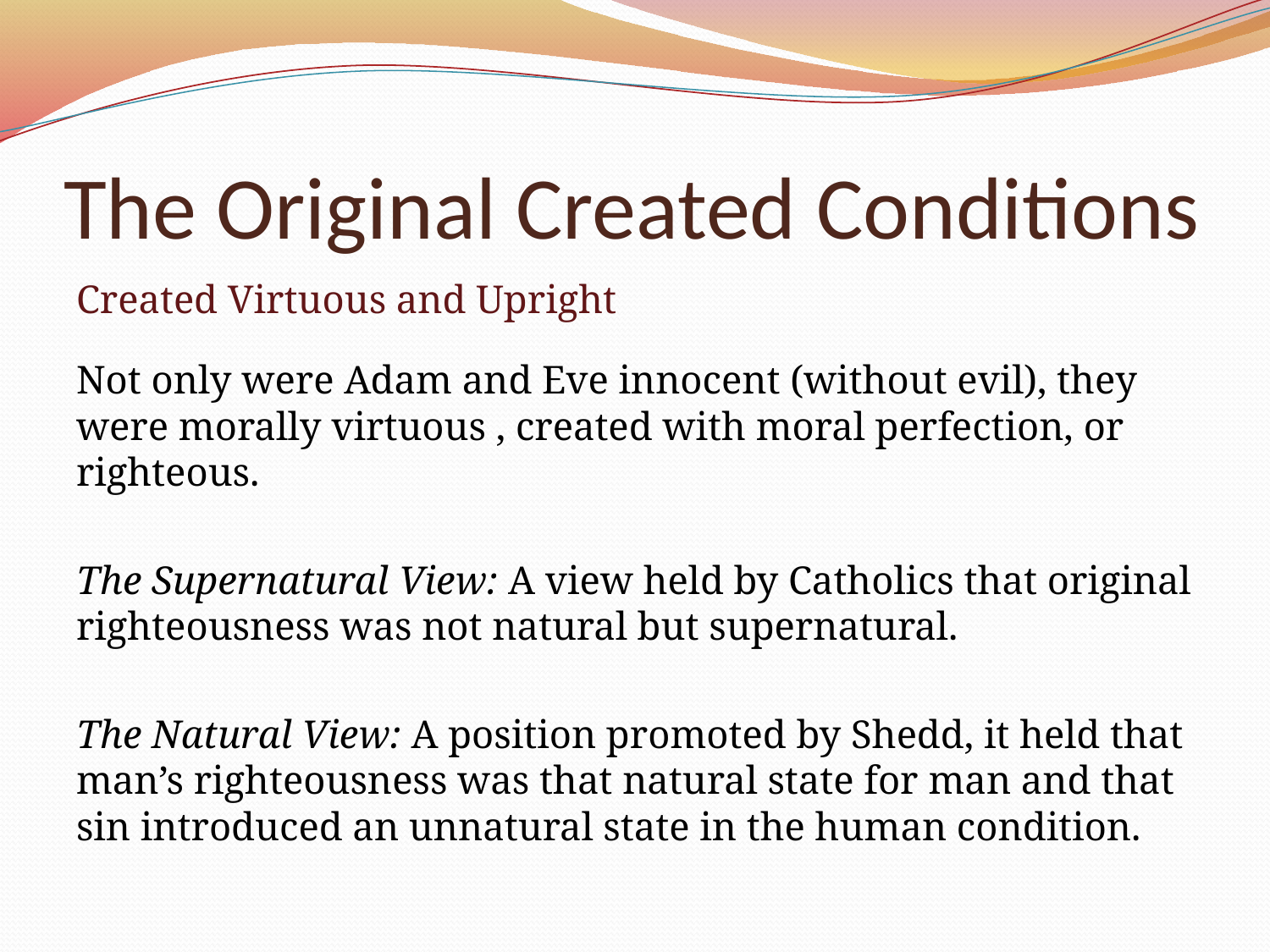

# The Original Created Conditions
Created Virtuous and Upright
Not only were Adam and Eve innocent (without evil), they were morally virtuous , created with moral perfection, or righteous.

The Supernatural View: A view held by Catholics that original righteousness was not natural but supernatural.

The Natural View: A position promoted by Shedd, it held that man’s righteousness was that natural state for man and that sin introduced an unnatural state in the human condition.